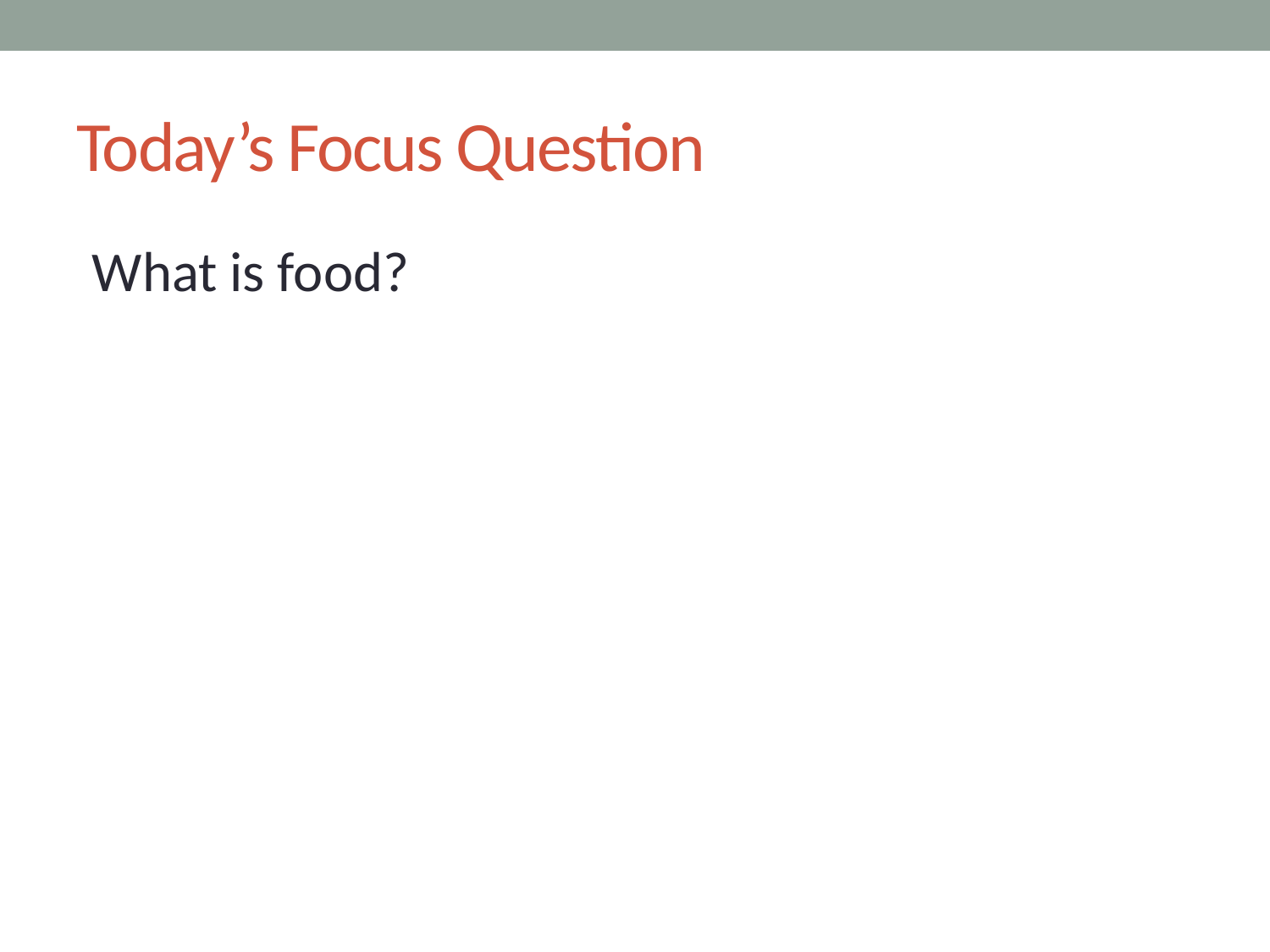

# Today’s Focus Question
What is food?